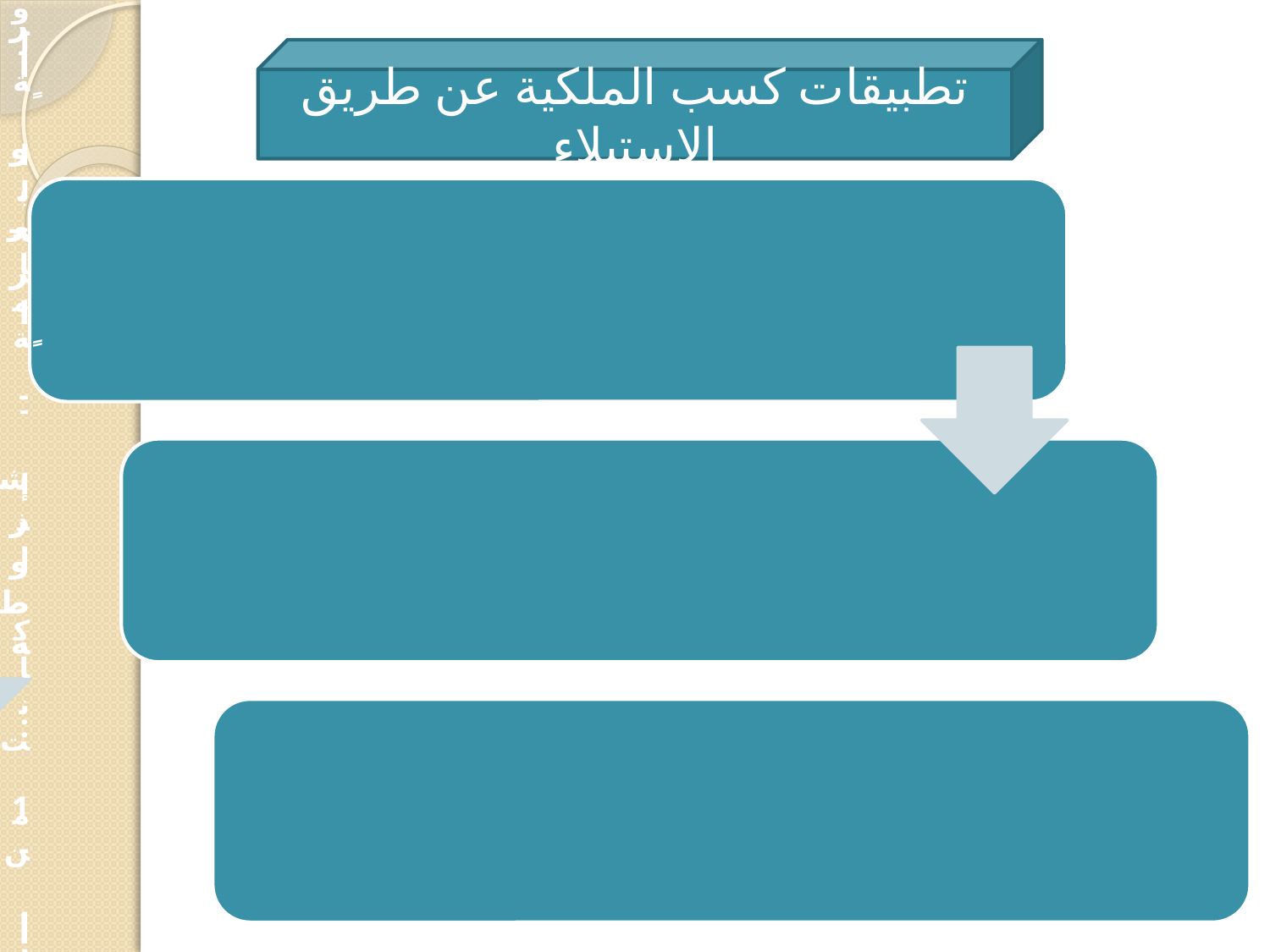

#
تطبيقات كسب الملكية عن طريق الاستيلاء